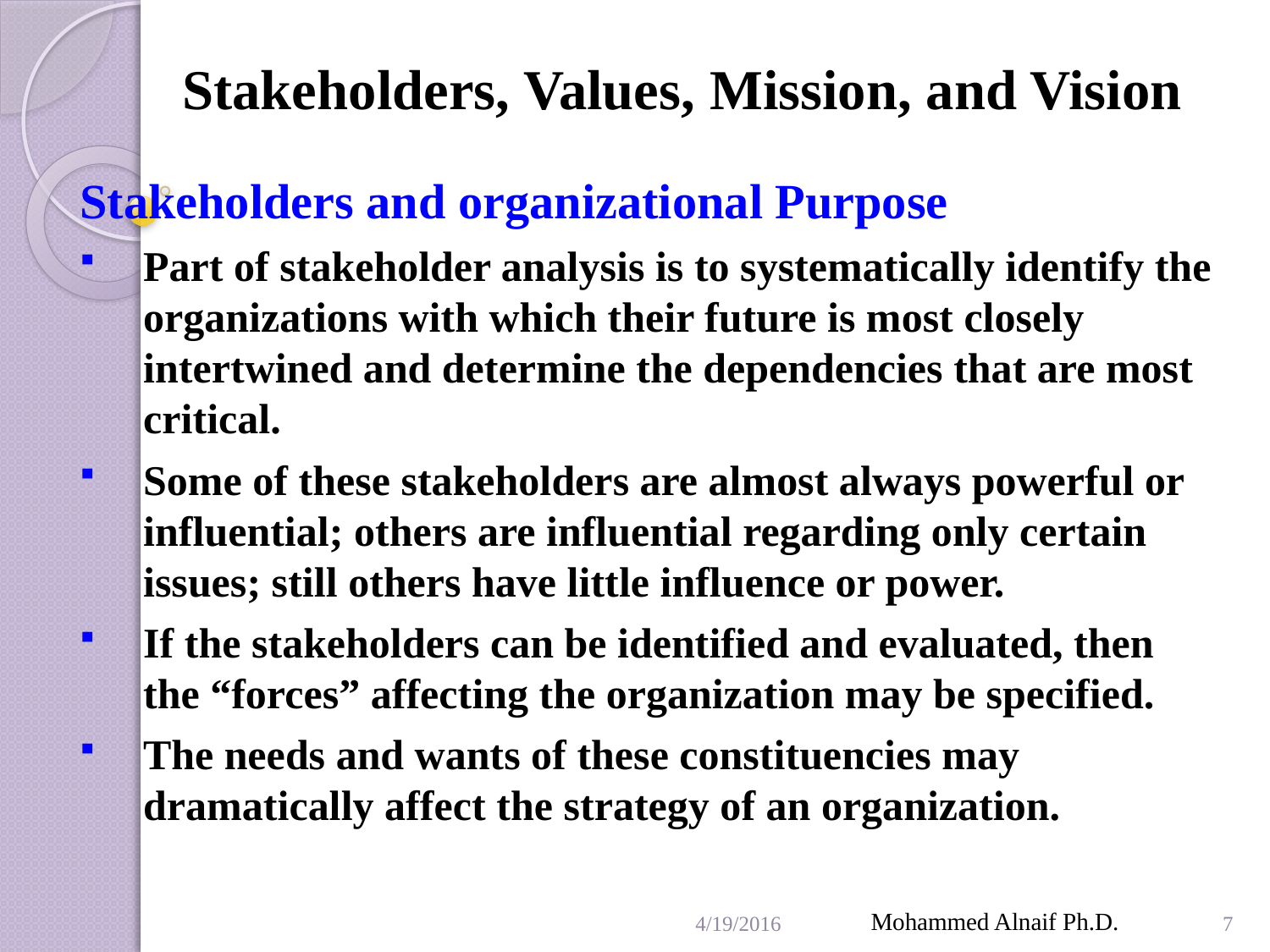

# Stakeholders, Values, Mission, and Vision
Stakeholders and organizational Purpose
Part of stakeholder analysis is to systematically identify the organizations with which their future is most closely intertwined and determine the dependencies that are most critical.
Some of these stakeholders are almost always powerful or influential; others are influential regarding only certain issues; still others have little influence or power.
If the stakeholders can be identified and evaluated, then the “forces” affecting the organization may be specified.
The needs and wants of these constituencies may dramatically affect the strategy of an organization.
4/19/2016
Mohammed Alnaif Ph.D.
7